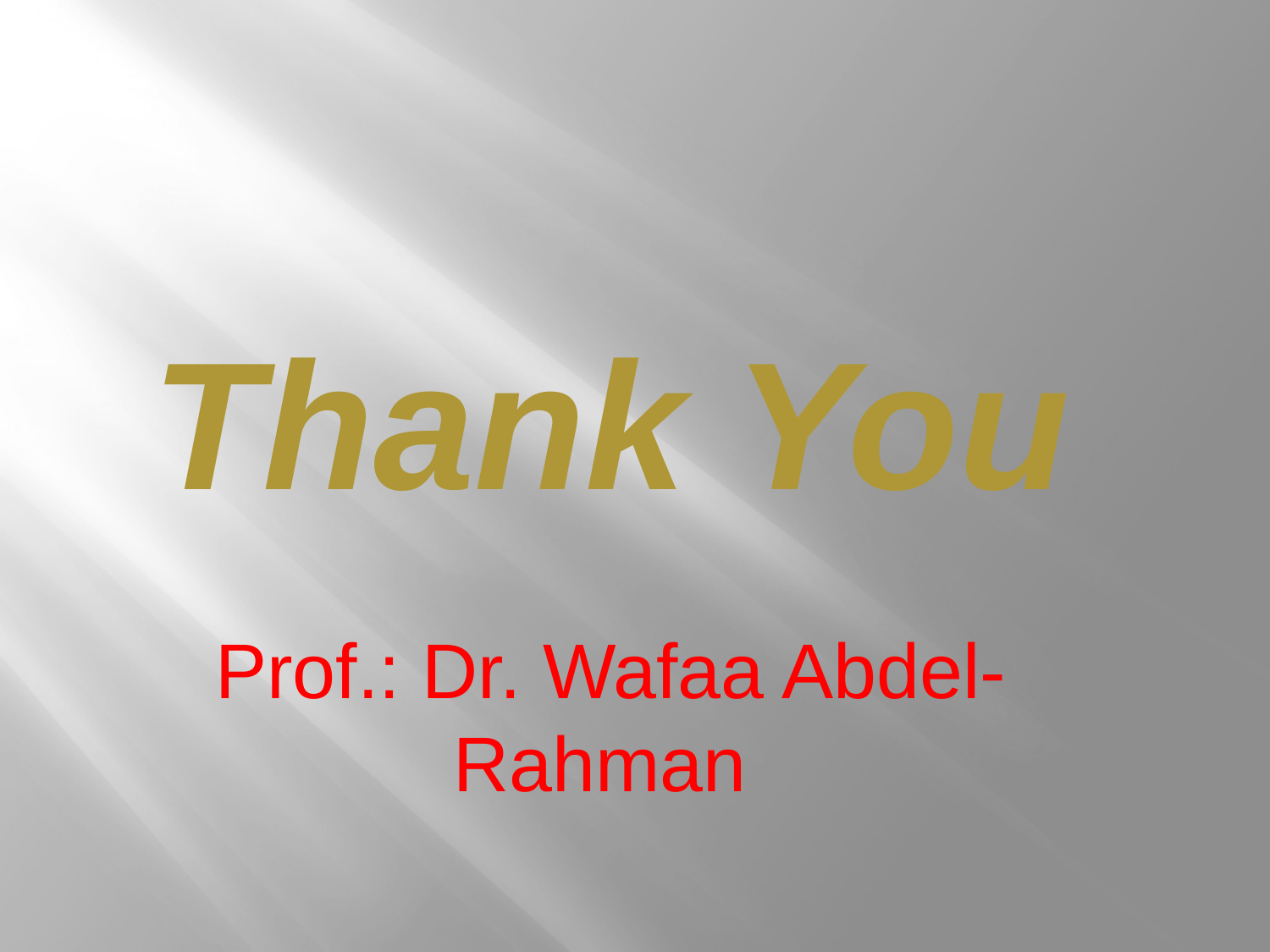

# Thank You
 Prof.: Dr. Wafaa Abdel-Rahman